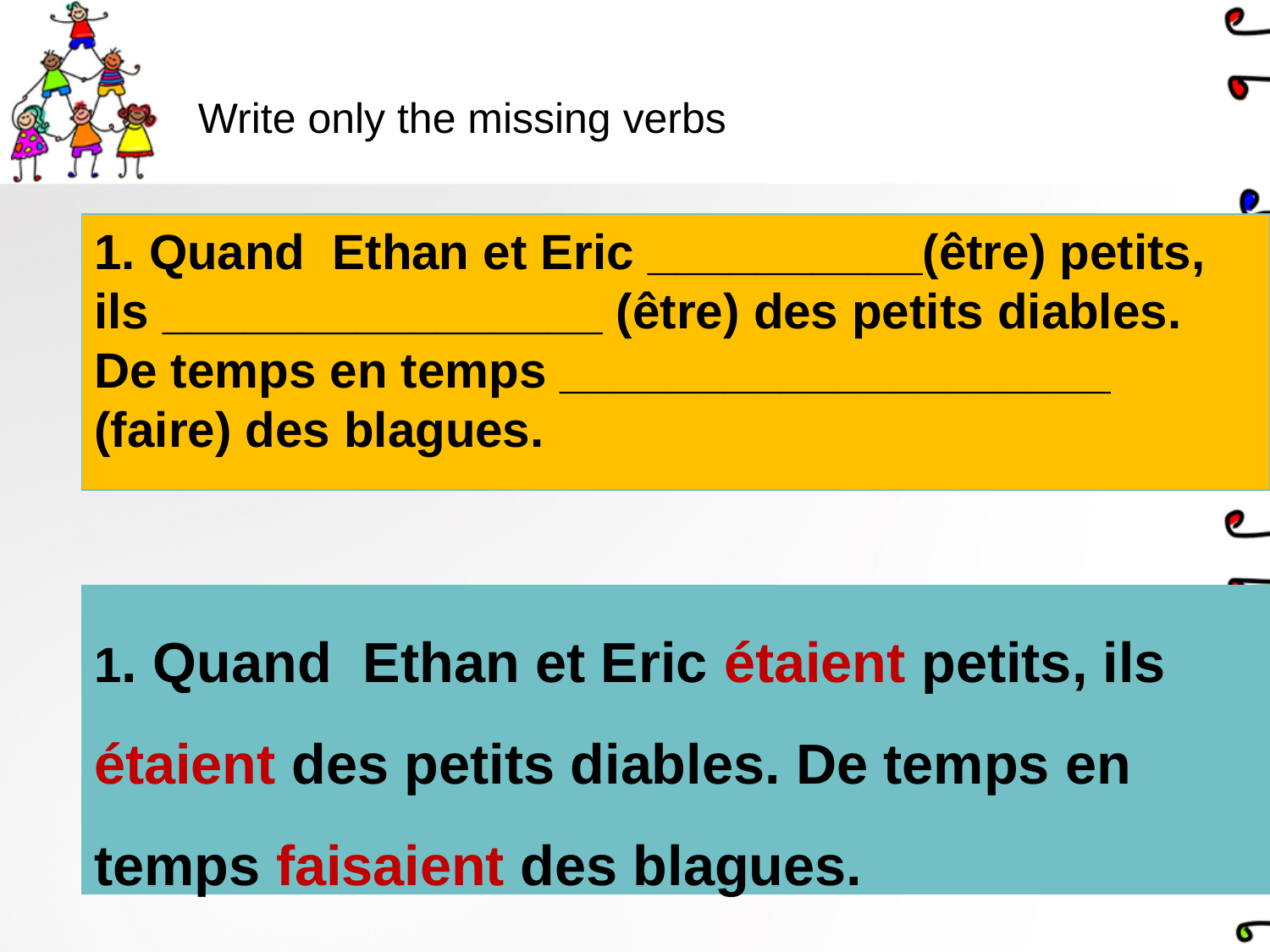

# Write only the missing verbs
1. Quand  Ethan et Eric __________(être) petits, ils ________________ (être) des petits diables. De temps en temps ____________________ (faire) des blagues.
1. Quand  Ethan et Eric étaient petits, ils étaient des petits diables. De temps en temps faisaient des blagues.